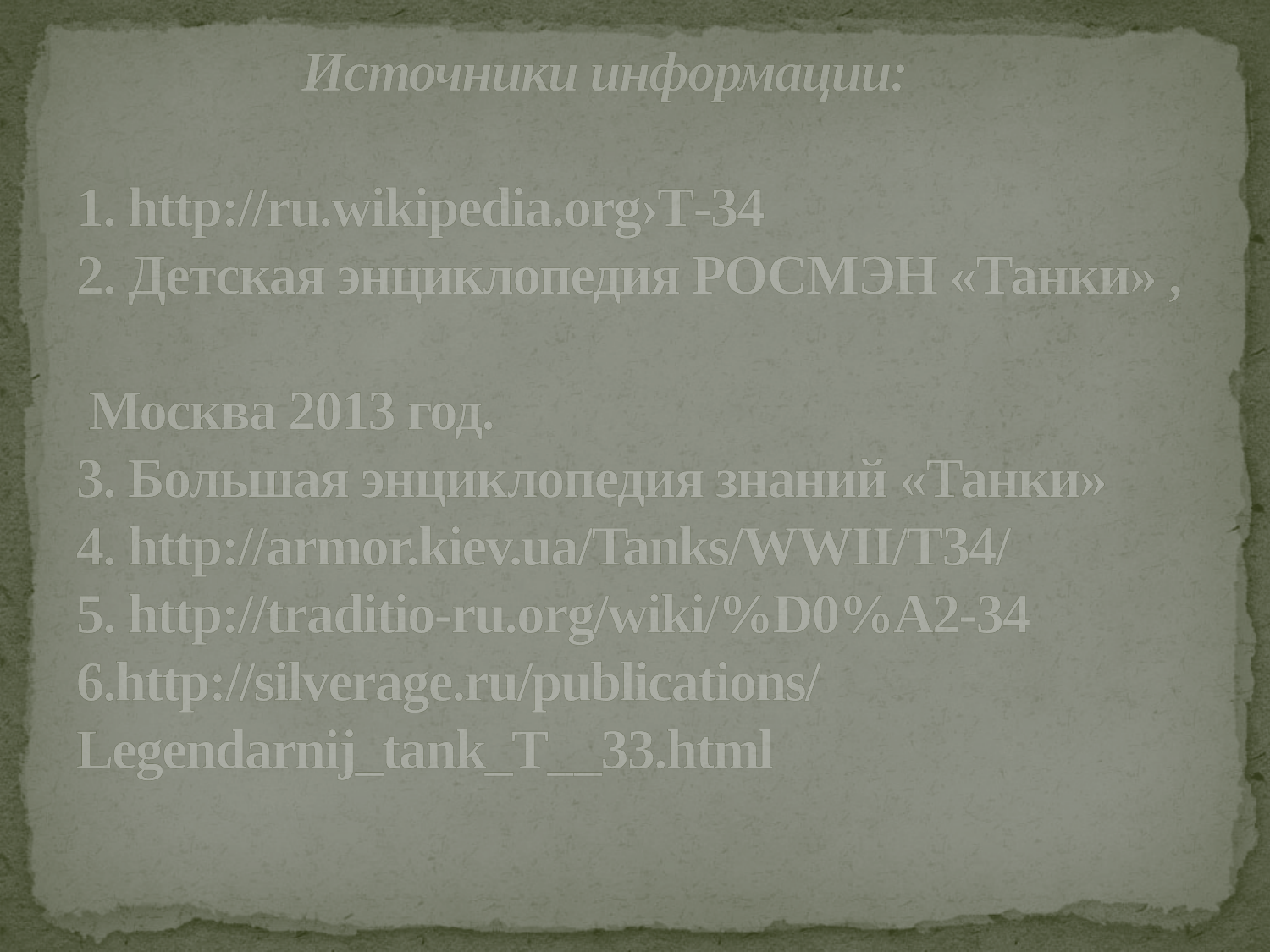

# Источники информации: 1. http://ru.wikipedia.org›Т-34 2. Детская энциклопедия РОСМЭН «Танки» , Москва 2013 год. 3. Большая энциклопедия знаний «Танки» 4. http://armor.kiev.ua/Tanks/WWII/T34/ 5. http://traditio-ru.org/wiki/%D0%A2-34 6.http://silverage.ru/publications/Legendarnij_tank_T__33.html